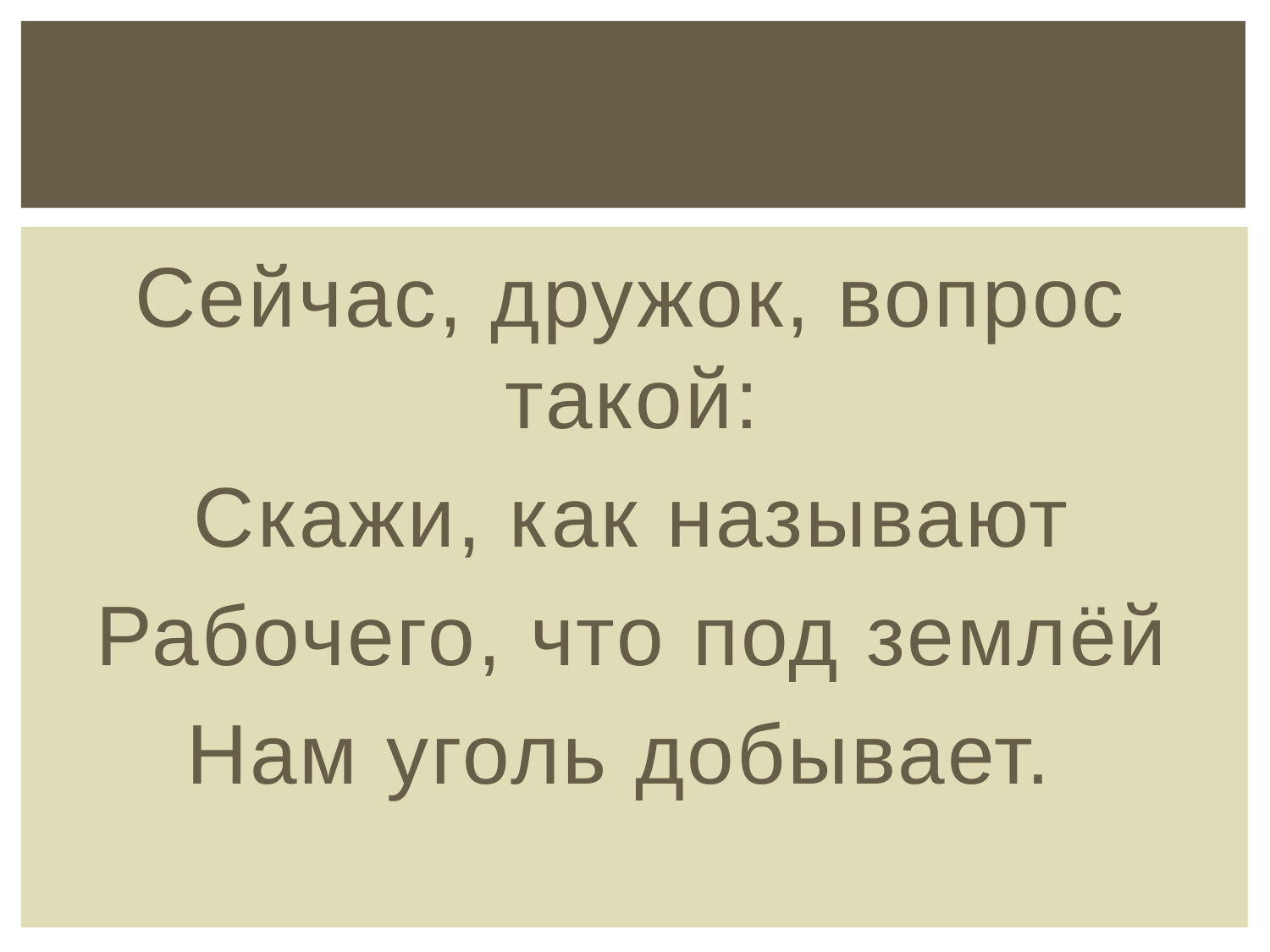

#
Сейчас, дружок, вопрос такой:
Скажи, как называют
Рабочего, что под землёй
Нам уголь добывает.